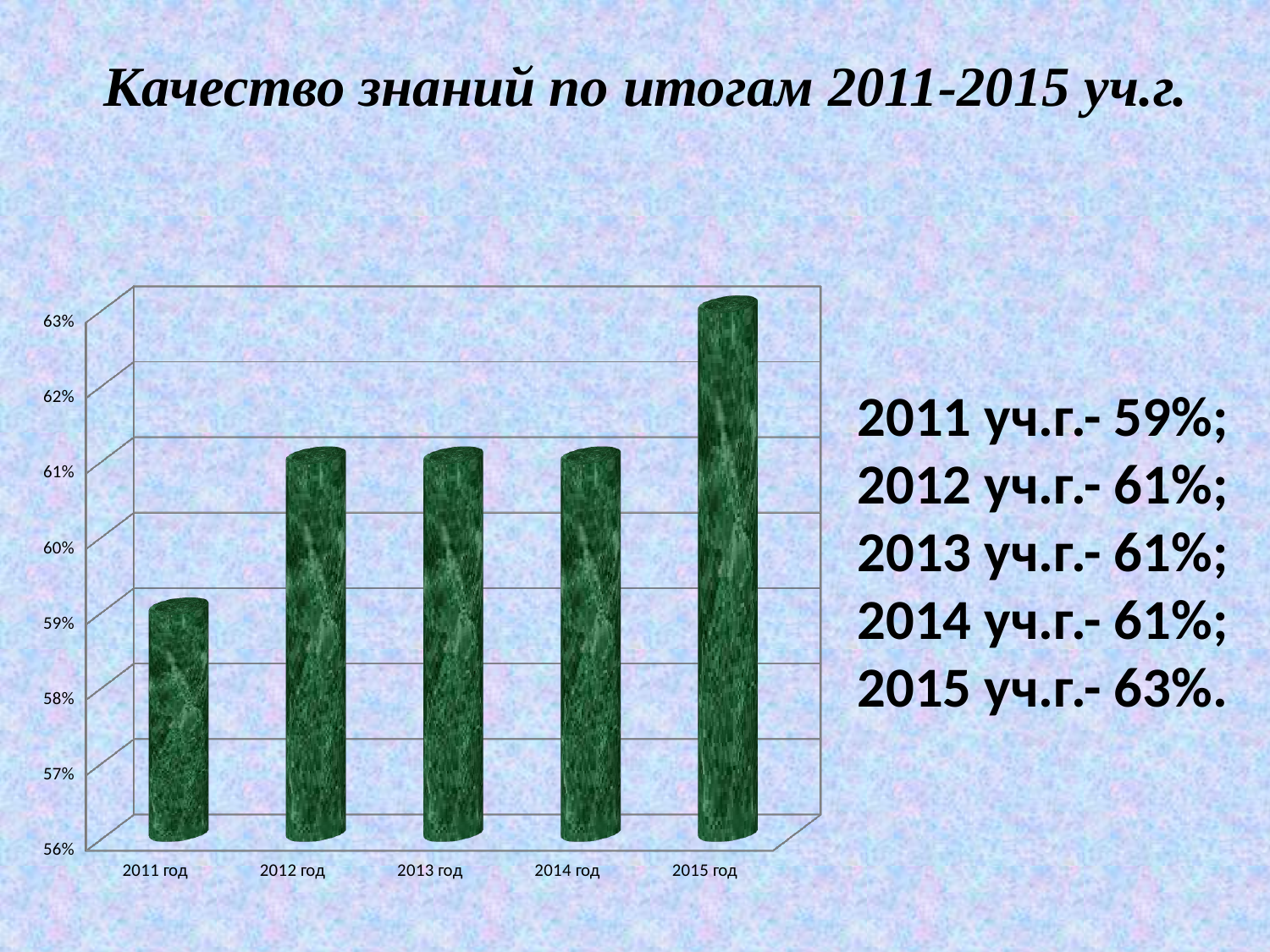

# Качество знаний по итогам 2011-2015 уч.г.

[unsupported chart]

2011 уч.г.- 59%;
2012 уч.г.- 61%;
2013 уч.г.- 61%;
2014 уч.г.- 61%;
2015 уч.г.- 63%.